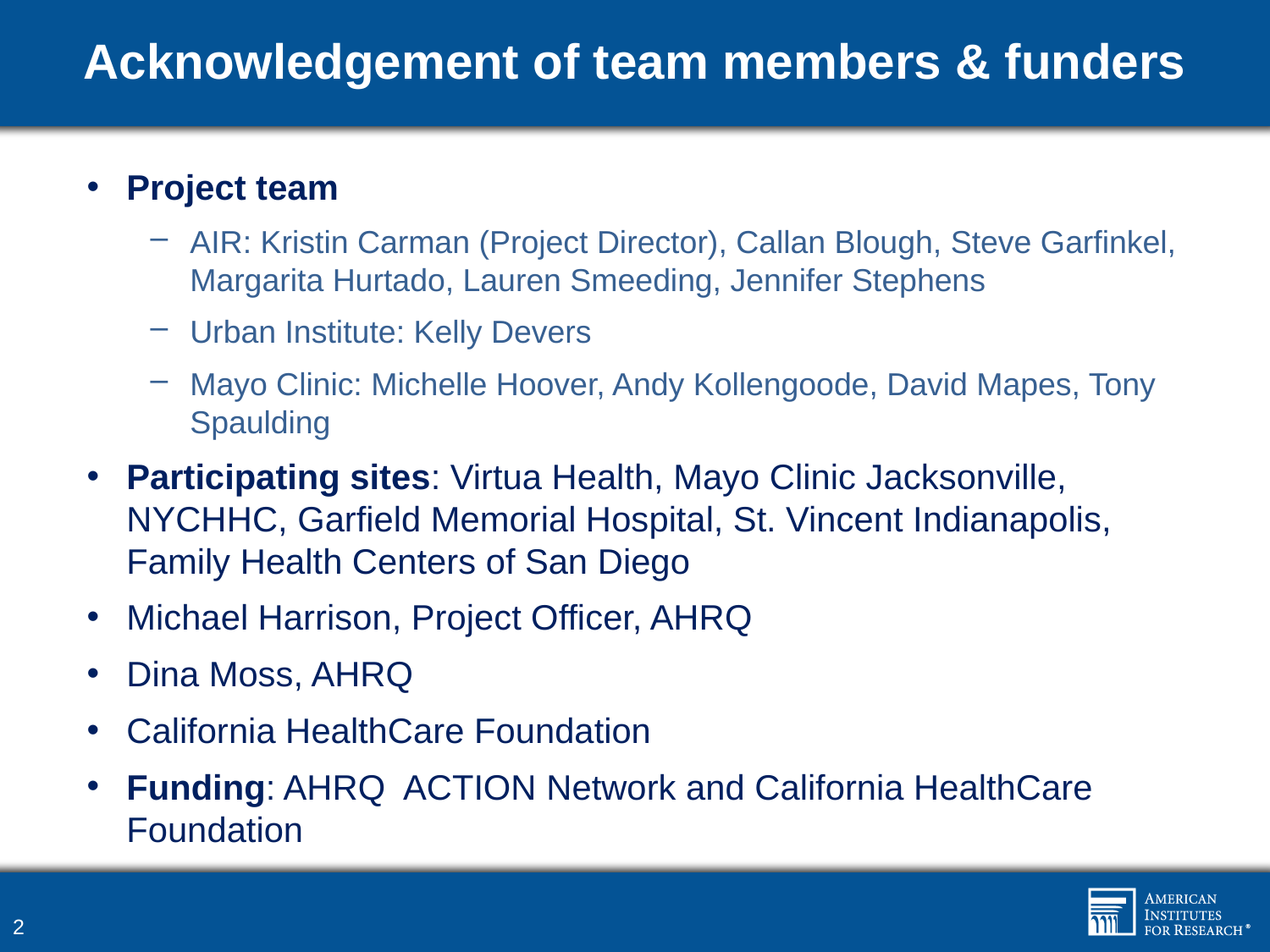

# Acknowledgement of team members & funders
Project team
AIR: Kristin Carman (Project Director), Callan Blough, Steve Garfinkel, Margarita Hurtado, Lauren Smeeding, Jennifer Stephens
Urban Institute: Kelly Devers
Mayo Clinic: Michelle Hoover, Andy Kollengoode, David Mapes, Tony Spaulding
Participating sites: Virtua Health, Mayo Clinic Jacksonville, NYCHHC, Garfield Memorial Hospital, St. Vincent Indianapolis, Family Health Centers of San Diego
Michael Harrison, Project Officer, AHRQ
Dina Moss, AHRQ
California HealthCare Foundation
Funding: AHRQ  ACTION Network and California HealthCare Foundation

2